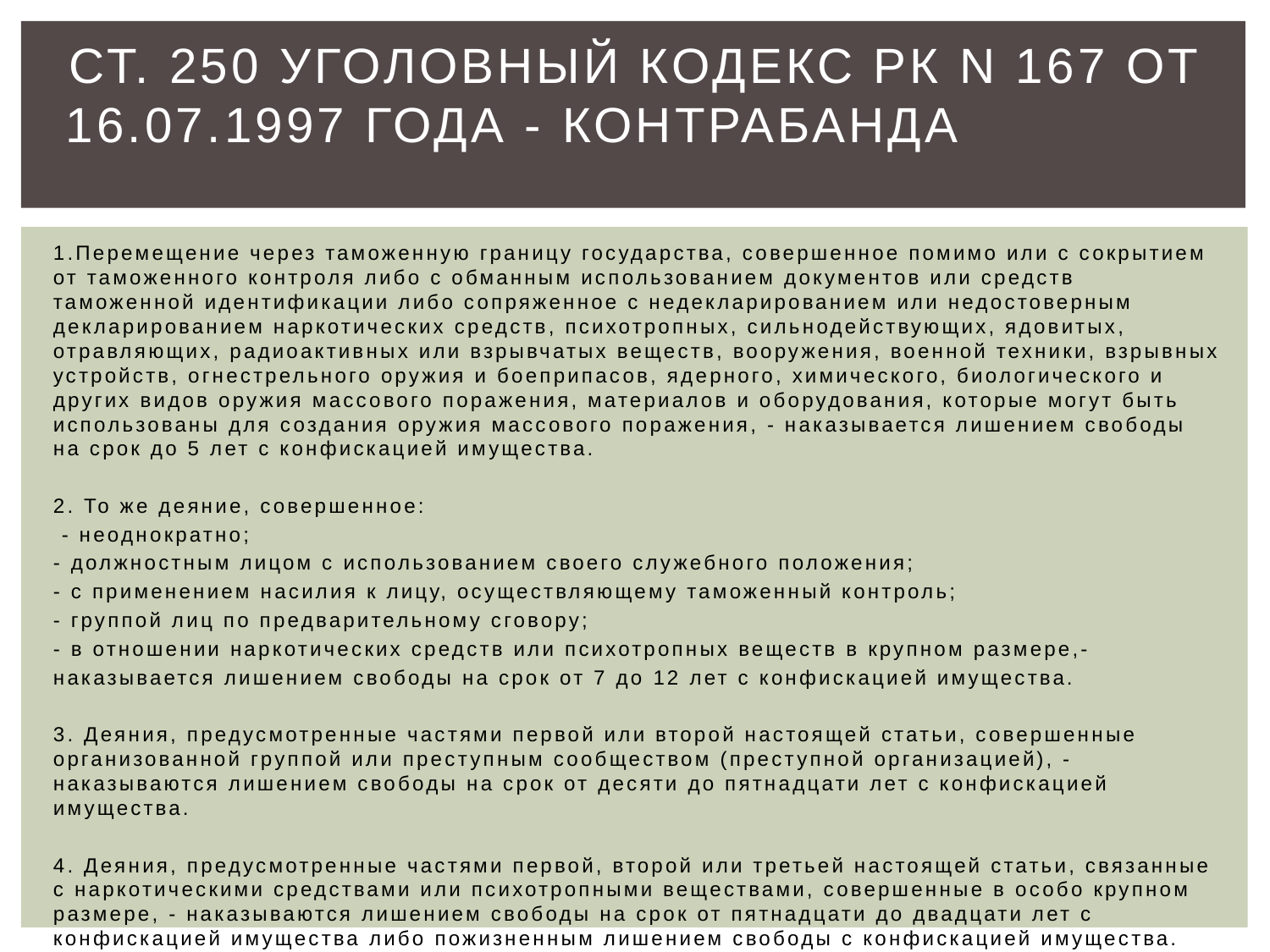

# ﻿﻿Ст. 250 Уголовный Кодекс РК N 167 от 16.07.1997 года - Контрабанда

1.Перемещение через таможенную границу государства, совершенное помимо или с сокрытием от таможенного контроля либо с обманным использованием документов или средств таможенной идентификации либо сопряженное с недекларированием или недостоверным декларированием наркотических средств, психотропных, сильнодействующих, ядовитых, отравляющих, радиоактивных или взрывчатых веществ, вооружения, военной техники, взрывных устройств, огнестрельного оружия и боеприпасов, ядерного, химического, биологического и других видов оружия массового поражения, материалов и оборудования, которые могут быть использованы для создания оружия массового поражения, - наказывается лишением свободы на срок до 5 лет с конфискацией имущества.

2. То же деяние, совершенное:
 - неоднократно;
- должностным лицом с использованием своего служебного положения;
- с применением насилия к лицу, осуществляющему таможенный контроль;
- группой лиц по предварительному сговору;
- в отношении наркотических средств или психотропных веществ в крупном размере,-
наказывается лишением свободы на срок от 7 до 12 лет с конфискацией имущества.

3. Деяния, предусмотренные частями первой или второй настоящей статьи, совершенные организованной группой или преступным сообществом (преступной организацией), - наказываются лишением свободы на срок от десяти до пятнадцати лет с конфискацией имущества.

4. Деяния, предусмотренные частями первой, второй или третьей настоящей статьи, связанные с наркотическими средствами или психотропными веществами, совершенные в особо крупном размере, - наказываются лишением свободы на срок от пятнадцати до двадцати лет с конфискацией имущества либо пожизненным лишением свободы с конфискацией имущества.